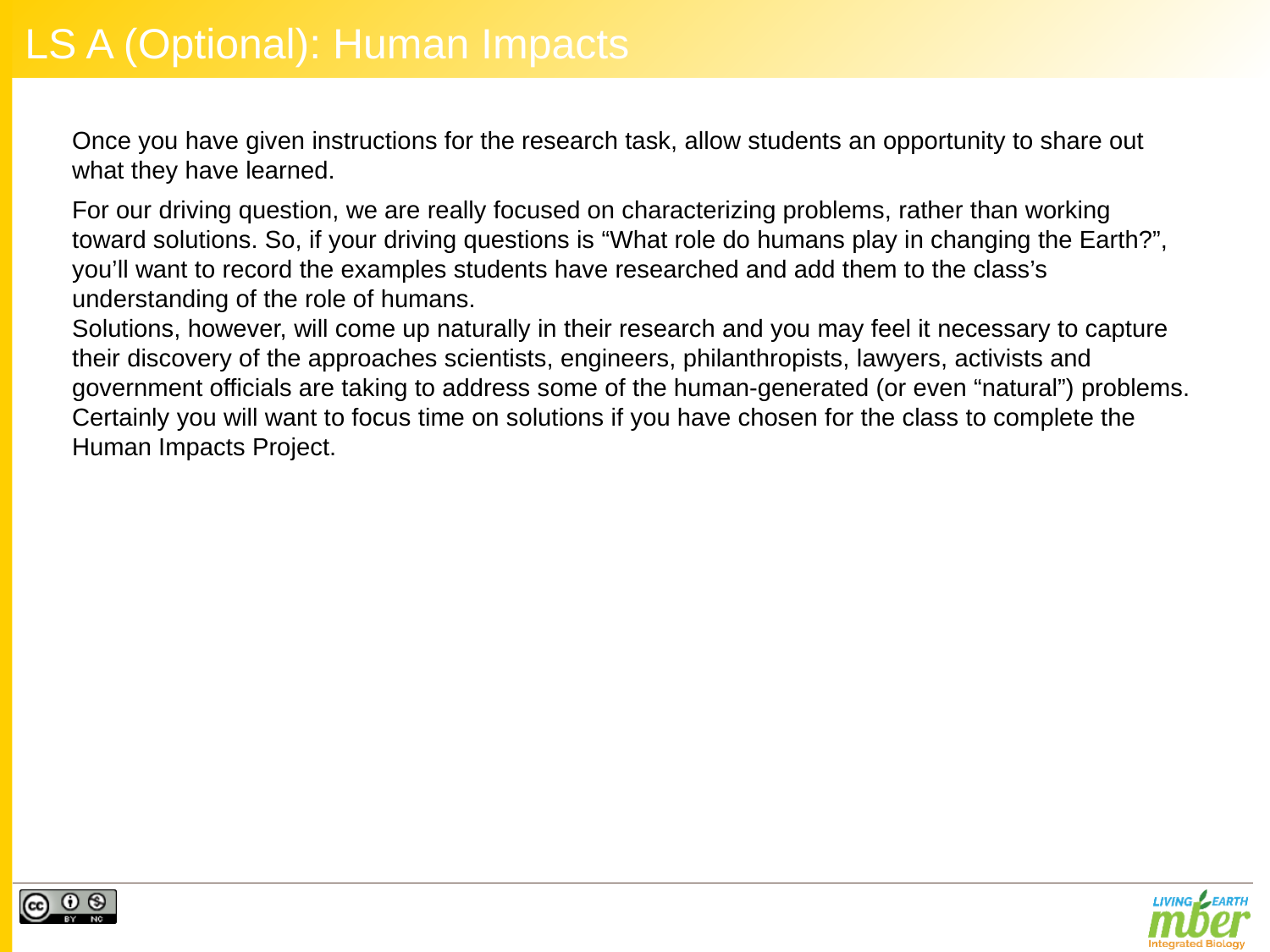

# LS A (Optional): Human Impacts
Once you have given instructions for the research task, allow students an opportunity to share out what they have learned.
For our driving question, we are really focused on characterizing problems, rather than working toward solutions. So, if your driving questions is “What role do humans play in changing the Earth?”, you’ll want to record the examples students have researched and add them to the class’s understanding of the role of humans.
Solutions, however, will come up naturally in their research and you may feel it necessary to capture their discovery of the approaches scientists, engineers, philanthropists, lawyers, activists and government officials are taking to address some of the human-generated (or even “natural”) problems. Certainly you will want to focus time on solutions if you have chosen for the class to complete the Human Impacts Project.